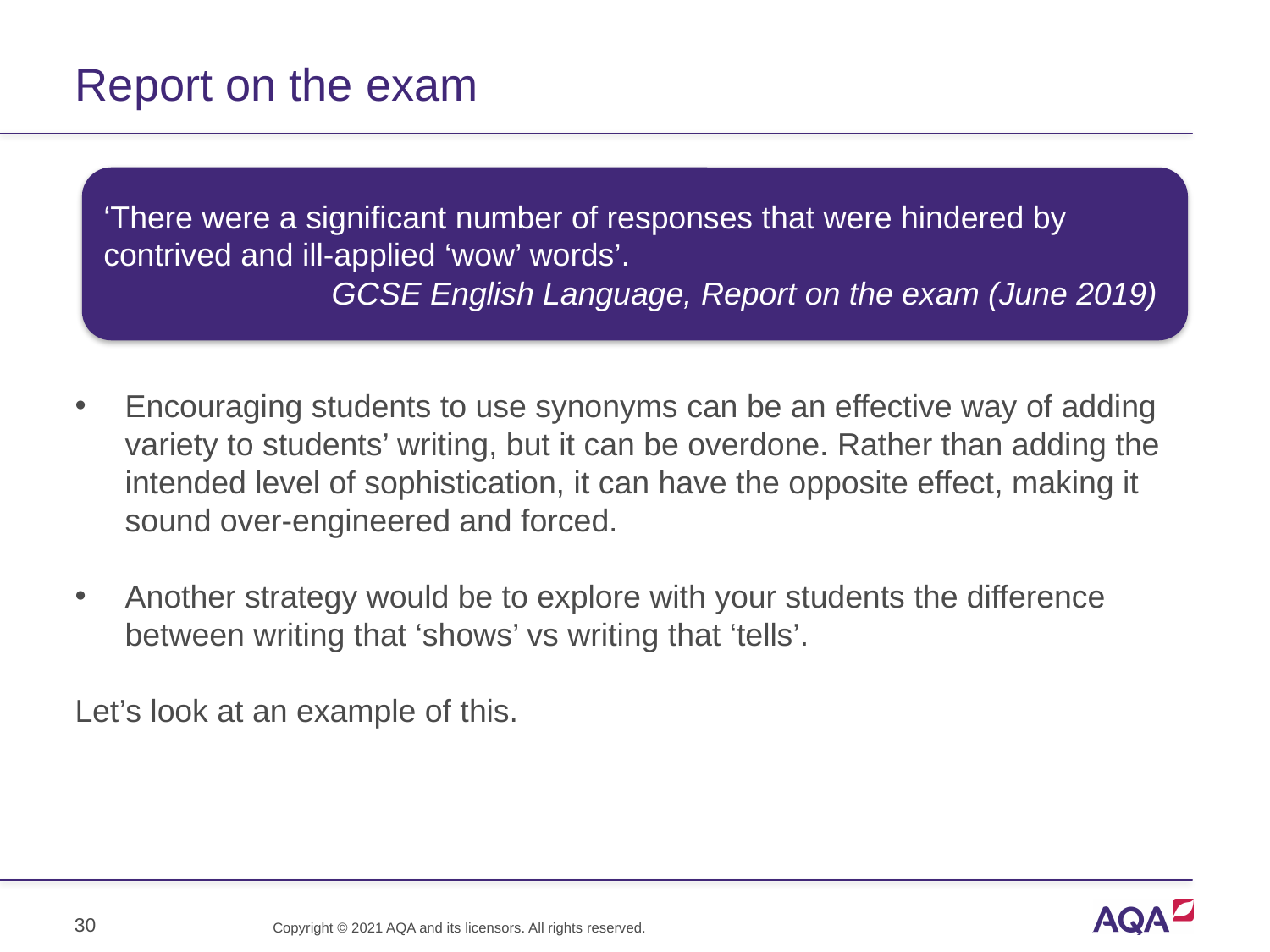

# Report on the exam

‘There were a significant number of responses that were hindered by contrived and ill-applied ‘wow’ words’.
GCSE English Language, Report on the exam (June 2019)

Encouraging students to use synonyms can be an effective way of adding variety to students’ writing, but it can be overdone. Rather than adding the intended level of sophistication, it can have the opposite effect, making it sound over-engineered and forced.

Another strategy would be to explore with your students the difference between writing that ‘shows’ vs writing that ‘tells’.

Let’s look at an example of this.

30
Copyright © 2021 AQA and its licensors. All rights reserved.